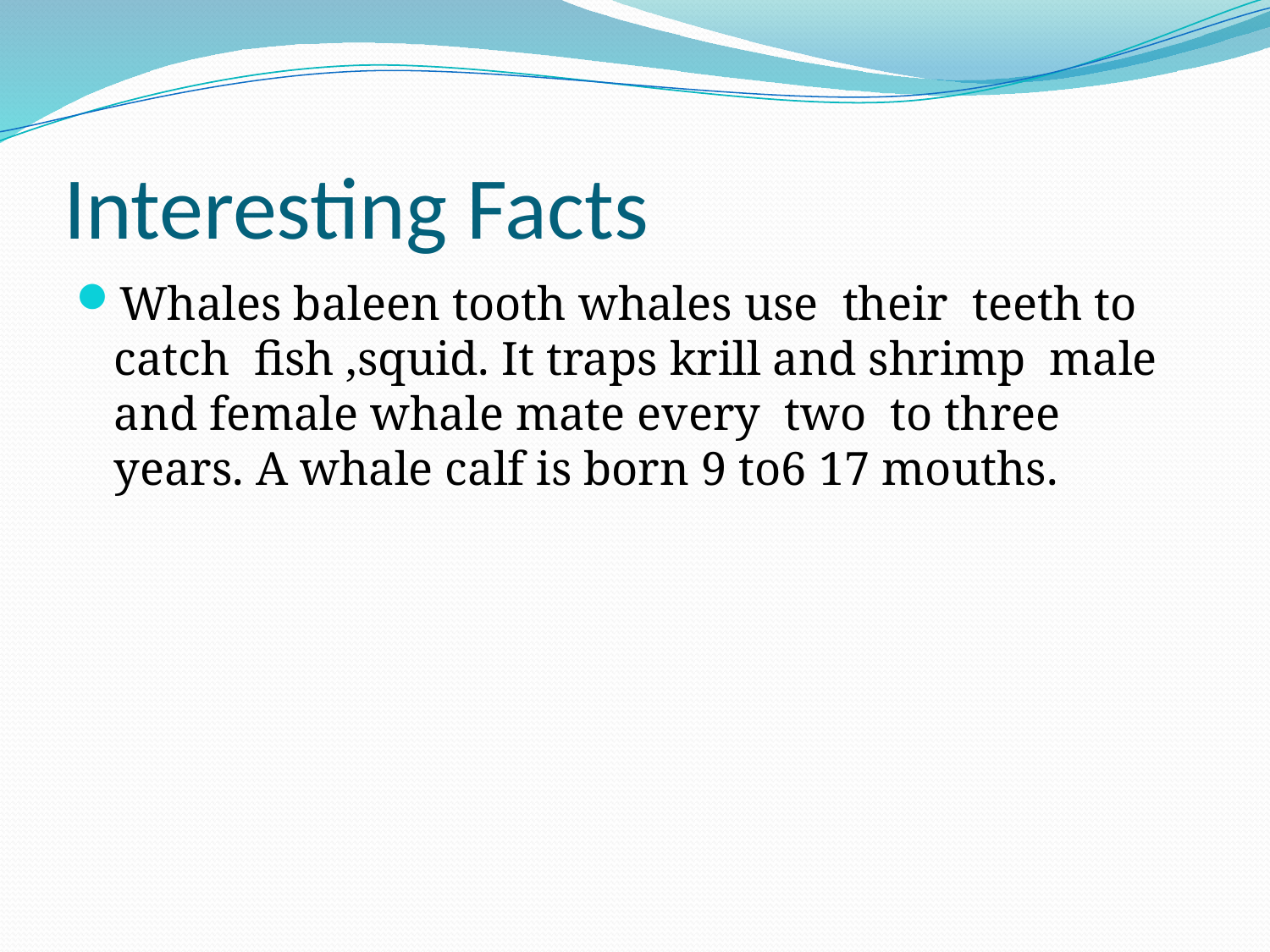

# Interesting Facts
Whales baleen tooth whales use  their  teeth to catch  fish ,squid. It traps krill and shrimp  male and female whale mate every  two  to three years. A whale calf is born 9 to6 17 mouths.